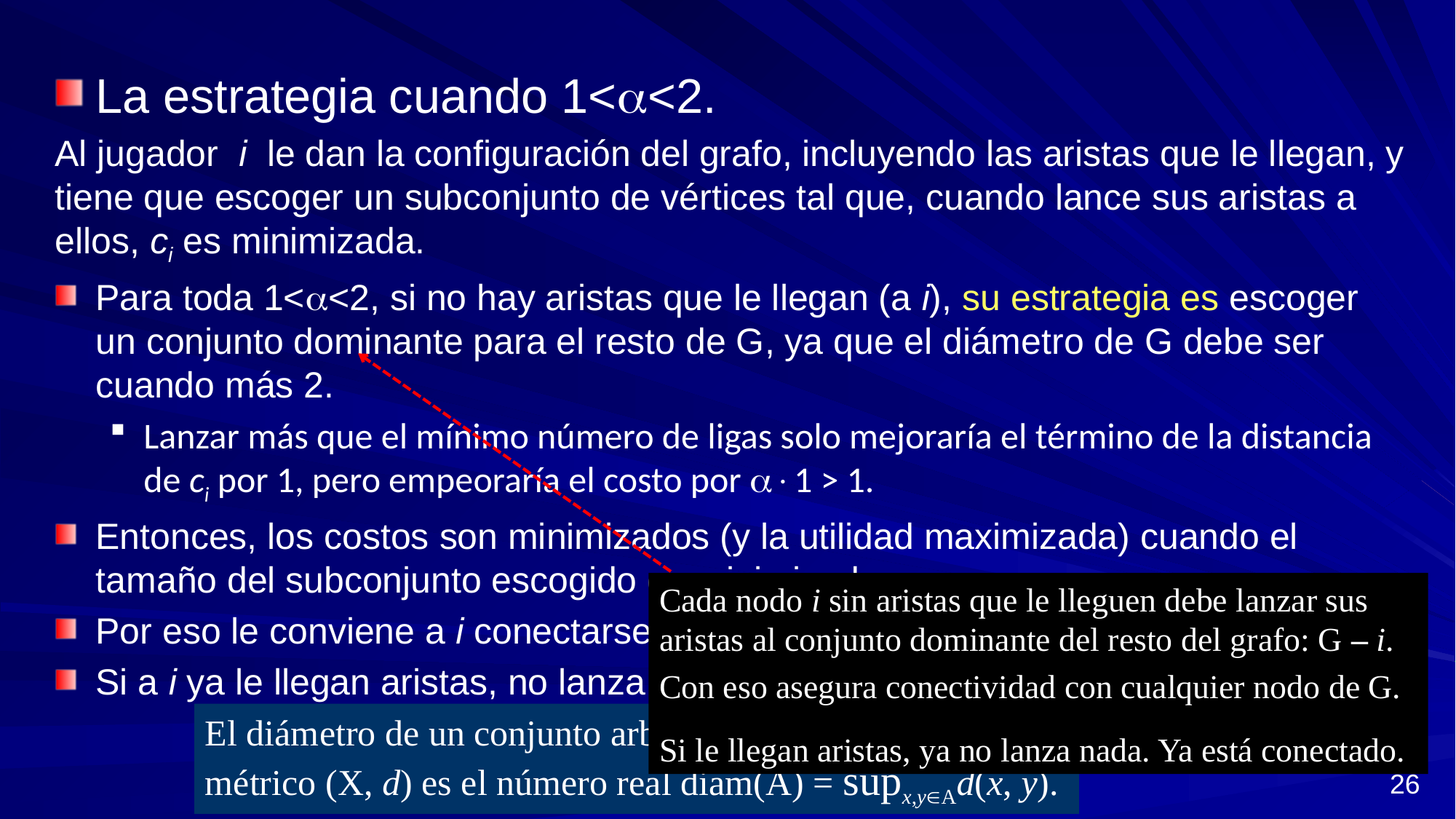

La estrategia cuando 1<α<2.
Al jugador  i  le dan la configuración del grafo, incluyendo las aristas que le llegan, y tiene que escoger un subconjunto de vértices tal que, cuando lance sus aristas a ellos, ci es minimizada.
Para toda 1<α<2, si no hay aristas que le llegan (a i), su estrategia es escoger un conjunto dominante para el resto de G, ya que el diámetro de G debe ser cuando más 2.
Lanzar más que el mínimo número de ligas solo mejoraría el término de la distancia de ci por 1, pero empeoraría el costo por α⋅1 > 1.
Entonces, los costos son minimizados (y la utilidad maximizada) cuando el tamaño del subconjunto escogido es minimizado.
Por eso le conviene a i conectarse solamente al conjunto dominante de G – i.
Si a i ya le llegan aristas, no lanza aristas. Ya está conectado.
Cada nodo i sin aristas que le lleguen debe lanzar sus aristas al conjunto dominante del resto del grafo: G – i.
Con eso asegura conectividad con cualquier nodo de G.

Si le llegan aristas, ya no lanza nada. Ya está conectado.
El diámetro de un conjunto arbitrario A ⊂ X en un espacio métrico (X, d) es el número real diam(A) = supx,y∈Ad(x, y).
26